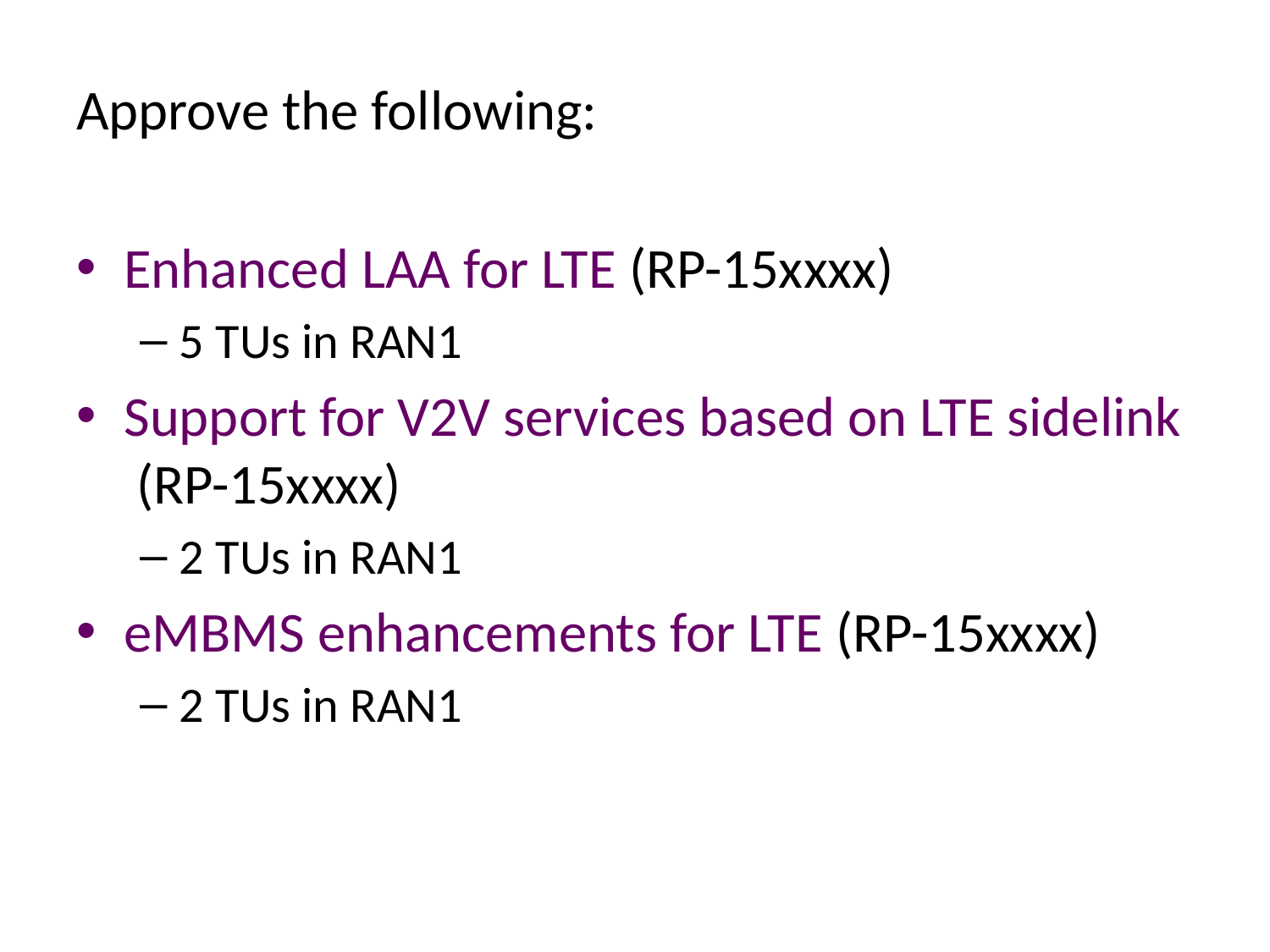

Approve the following:

Enhanced LAA for LTE (RP-15xxxx)
5 TUs in RAN1
Support for V2V services based on LTE sidelink  (RP-15xxxx)
2 TUs in RAN1
eMBMS enhancements for LTE (RP-15xxxx)
2 TUs in RAN1